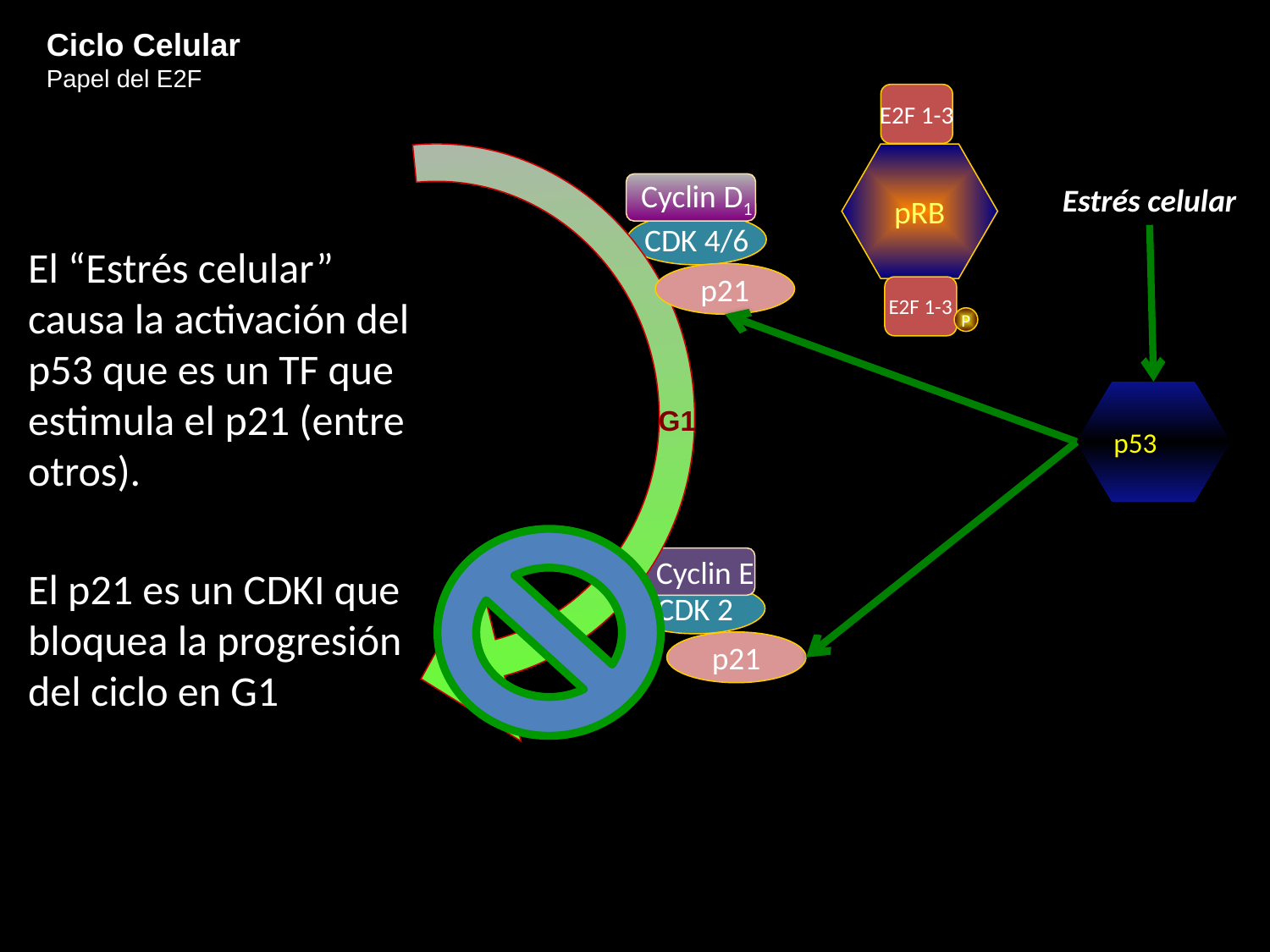

Ciclo Celular
Papel del E2F
E2F 1-3

G1
pRB
Cyclin D1
Estrés celular
CDK 4/6
El “Estrés celular” causa la activación del p53 que es un TF que estimula el p21 (entre otros).

El p21 es un CDKI que bloquea la progresión del ciclo en G1
p21
E2F 1-3
P
p53

Cyclin E
CDK 2
p21